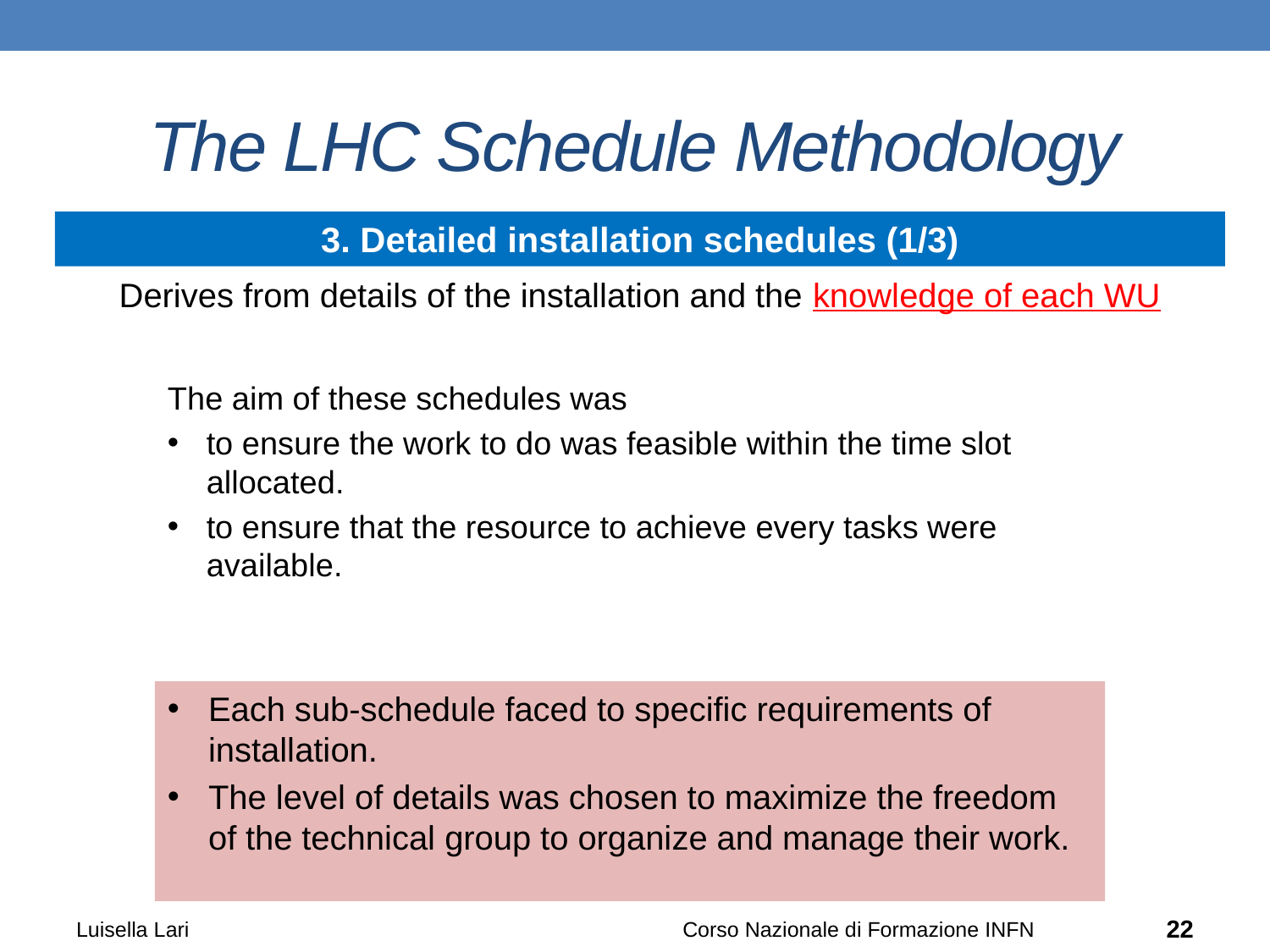

# The LHC Schedule Methodology
3. Detailed installation schedules (1/3)
Derives from details of the installation and the knowledge of each WU
The aim of these schedules was
to ensure the work to do was feasible within the time slot allocated.
to ensure that the resource to achieve every tasks were available.

Each sub-schedule faced to specific requirements of installation.
The level of details was chosen to maximize the freedom of the technical group to organize and manage their work.
Luisella Lari
Corso Nazionale di Formazione INFN
22